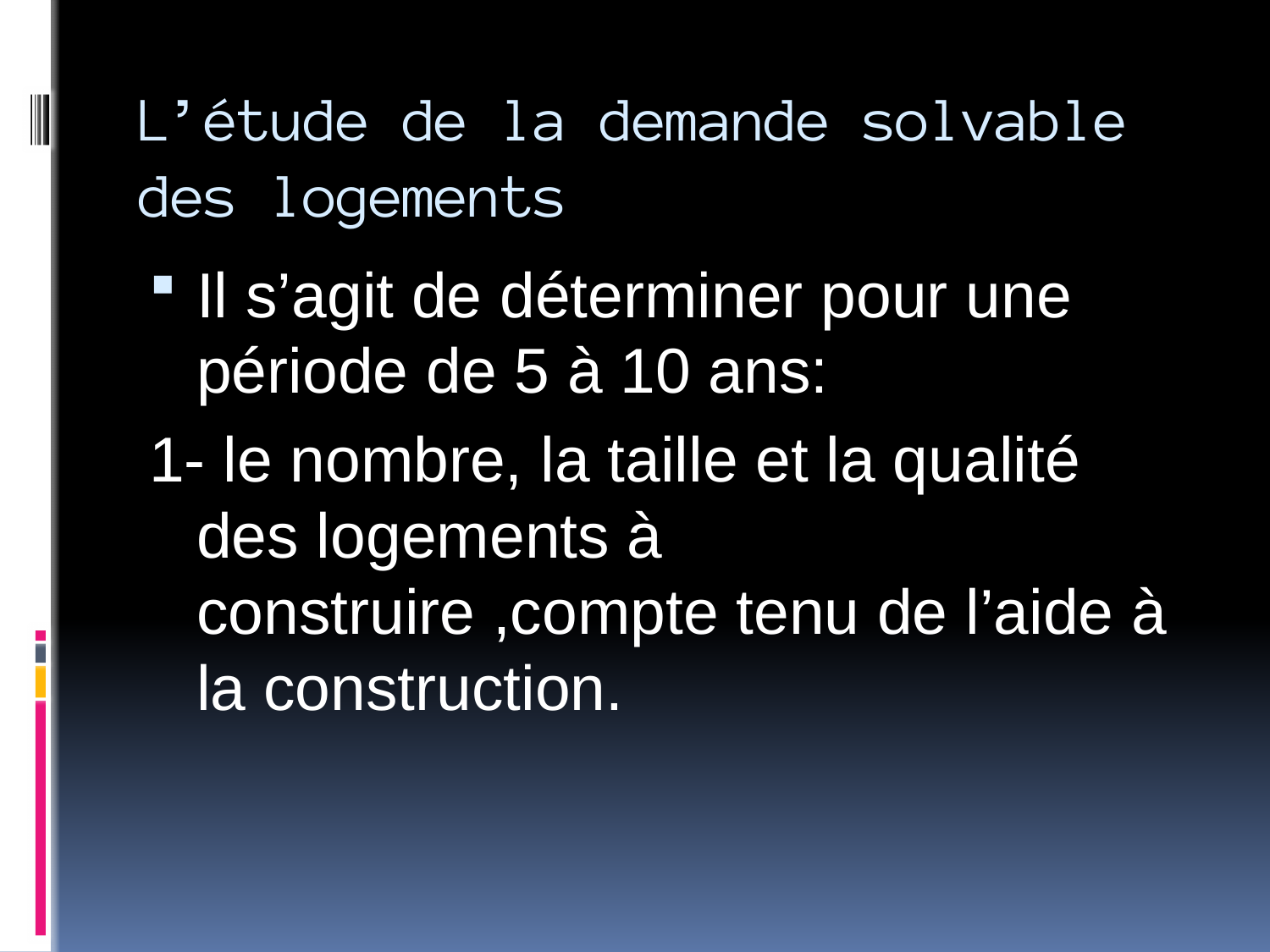

# L’étude de la demande solvable des logements
Il s’agit de déterminer pour une période de 5 à 10 ans:
1- le nombre, la taille et la qualité des logements à construire ,compte tenu de l’aide à la construction.